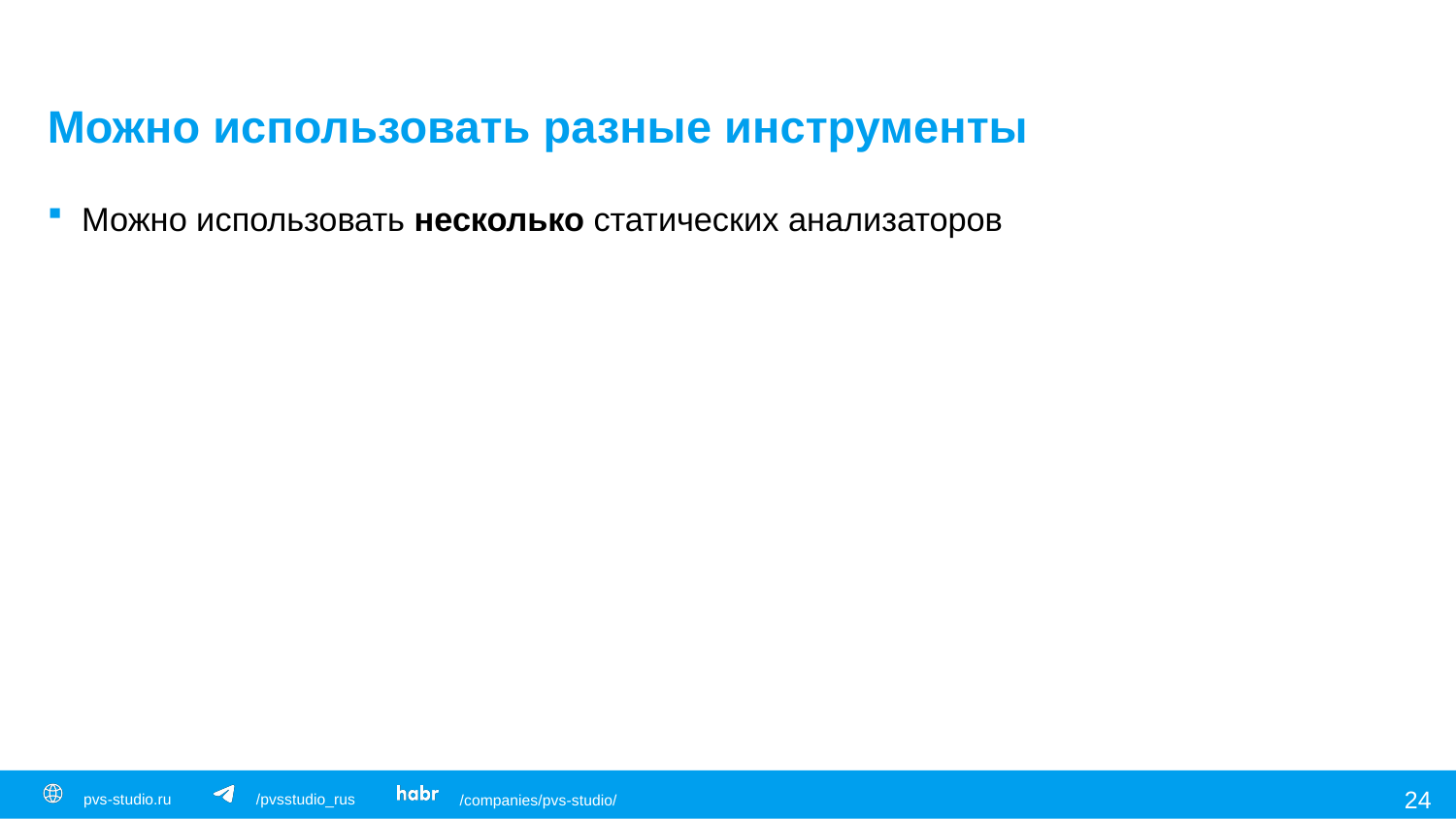

# Можно использовать разные инструменты
Можно использовать несколько статических анализаторов